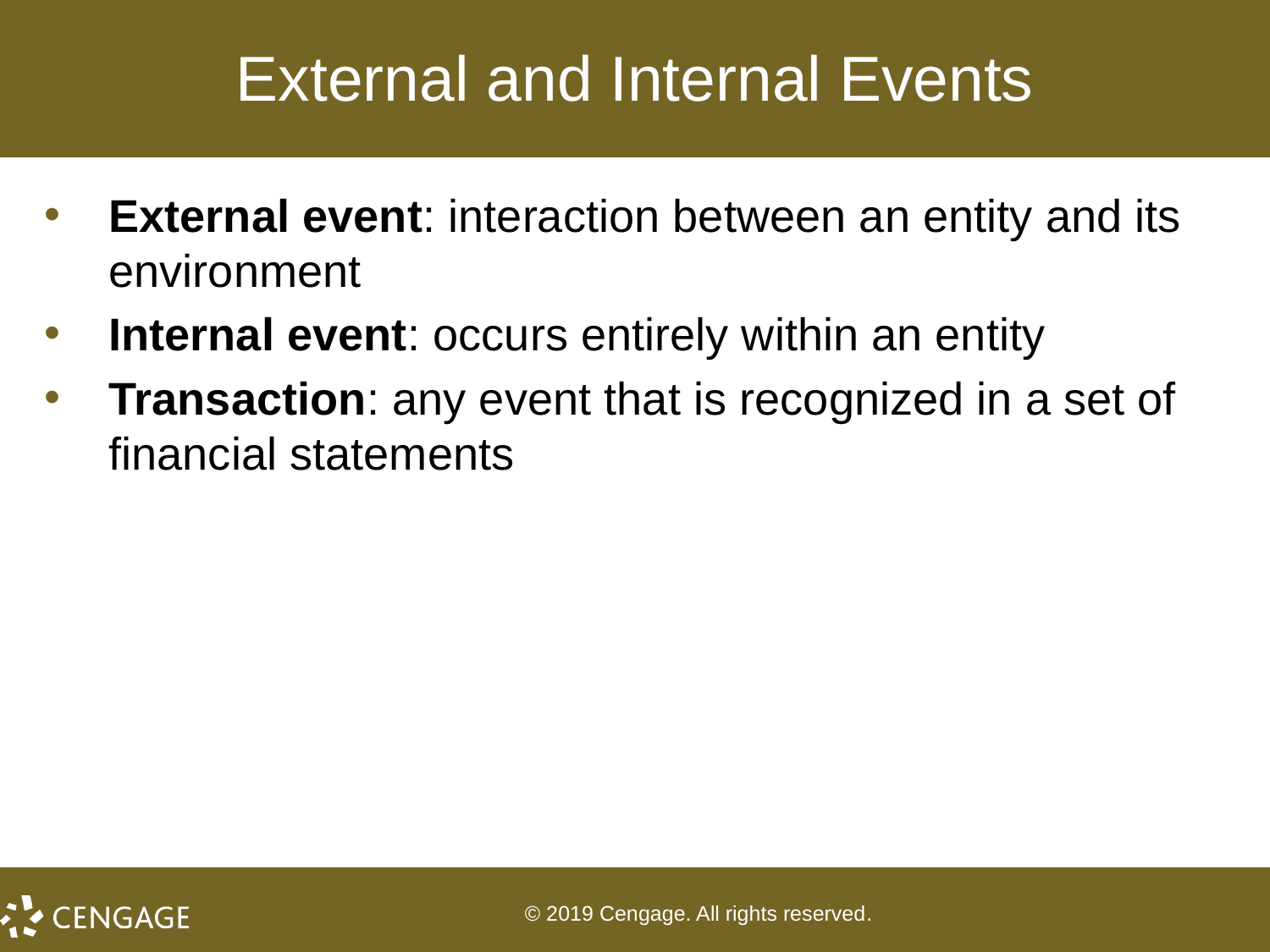

# External and Internal Events
External event: interaction between an entity and its environment
Internal event: occurs entirely within an entity
Transaction: any event that is recognized in a set of financial statements